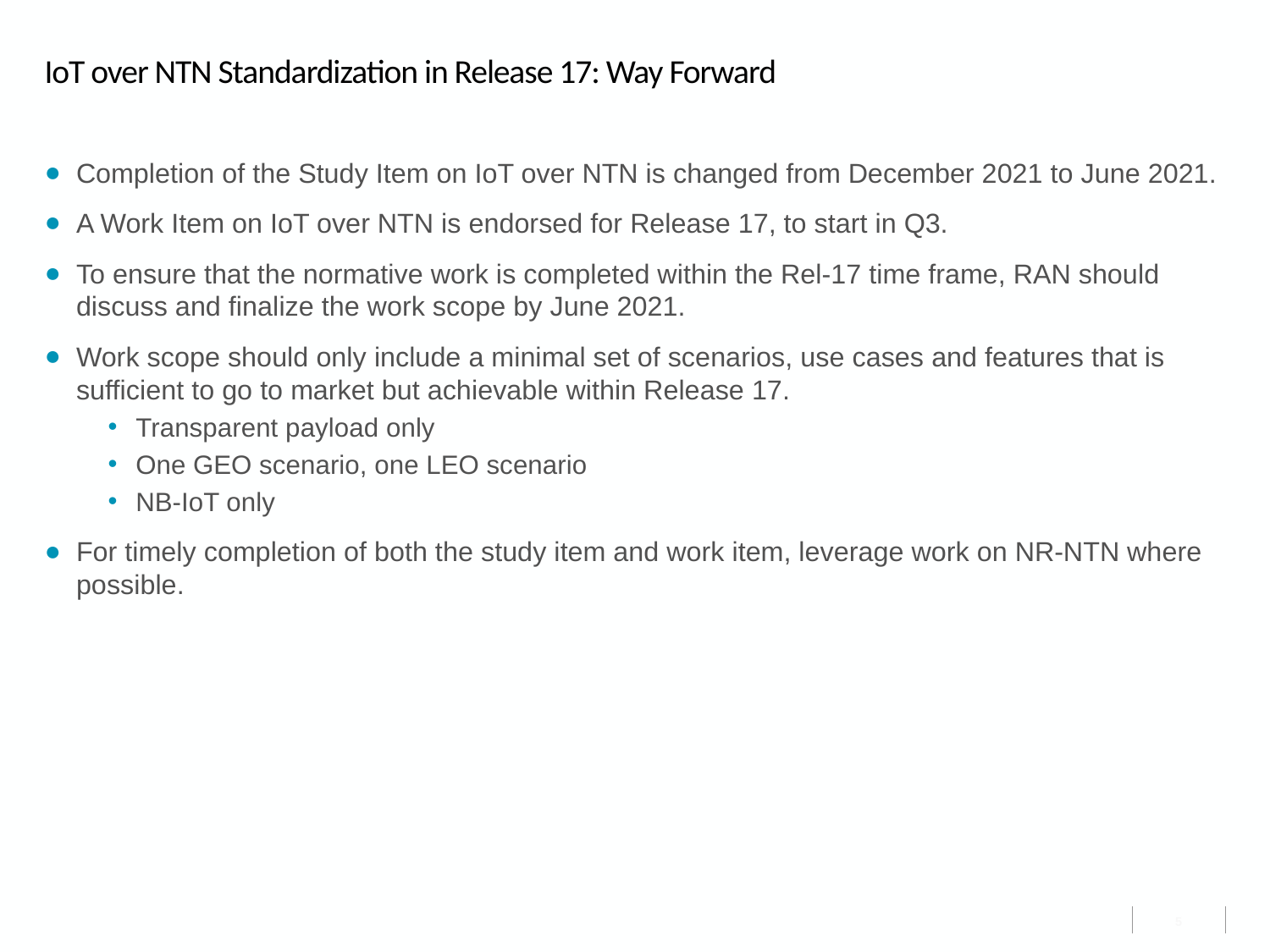

IoT over NTN Standardization in Release 17: Way Forward
Completion of the Study Item on IoT over NTN is changed from December 2021 to June 2021.
A Work Item on IoT over NTN is endorsed for Release 17, to start in Q3.
To ensure that the normative work is completed within the Rel-17 time frame, RAN should discuss and finalize the work scope by June 2021.
Work scope should only include a minimal set of scenarios, use cases and features that is sufficient to go to market but achievable within Release 17.
Transparent payload only
One GEO scenario, one LEO scenario
NB-IoT only
For timely completion of both the study item and work item, leverage work on NR-NTN where possible.
5